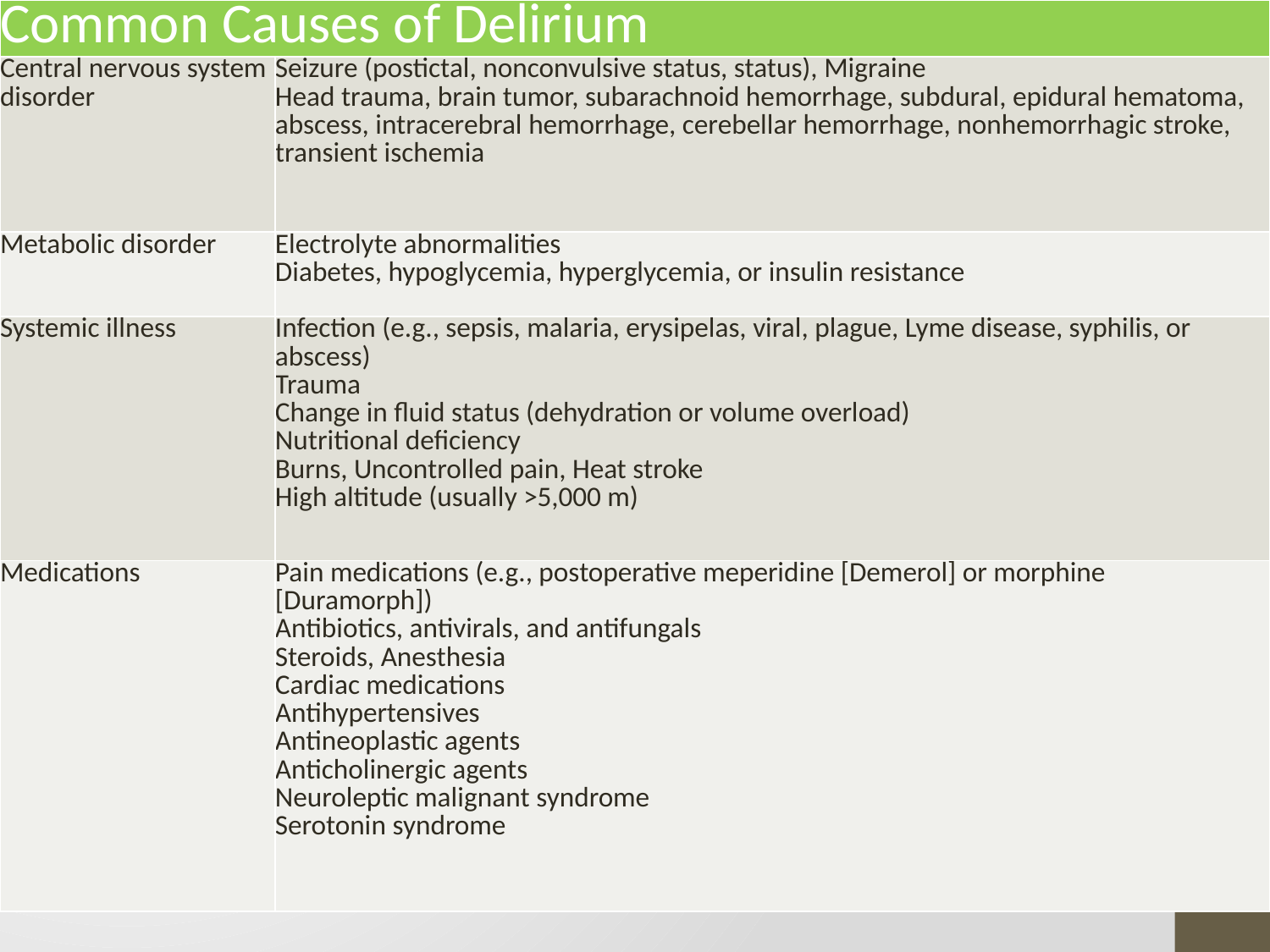

| Common Causes of Delirium |  |
| --- | --- |
| Central nervous system disorder | Seizure (postictal, nonconvulsive status, status), Migraine Head trauma, brain tumor, subarachnoid hemorrhage, subdural, epidural hematoma, abscess, intracerebral hemorrhage, cerebellar hemorrhage, nonhemorrhagic stroke, transient ischemia |
| Metabolic disorder | Electrolyte abnormalities Diabetes, hypoglycemia, hyperglycemia, or insulin resistance |
| Systemic illness | Infection (e.g., sepsis, malaria, erysipelas, viral, plague, Lyme disease, syphilis, or abscess) Trauma Change in fluid status (dehydration or volume overload) Nutritional deficiency Burns, Uncontrolled pain, Heat stroke High altitude (usually >5,000 m) |
| Medications | Pain medications (e.g., postoperative meperidine [Demerol] or morphine [Duramorph]) Antibiotics, antivirals, and antifungals Steroids, Anesthesia Cardiac medications Antihypertensives Antineoplastic agents Anticholinergic agents Neuroleptic malignant syndrome Serotonin syndrome |
#